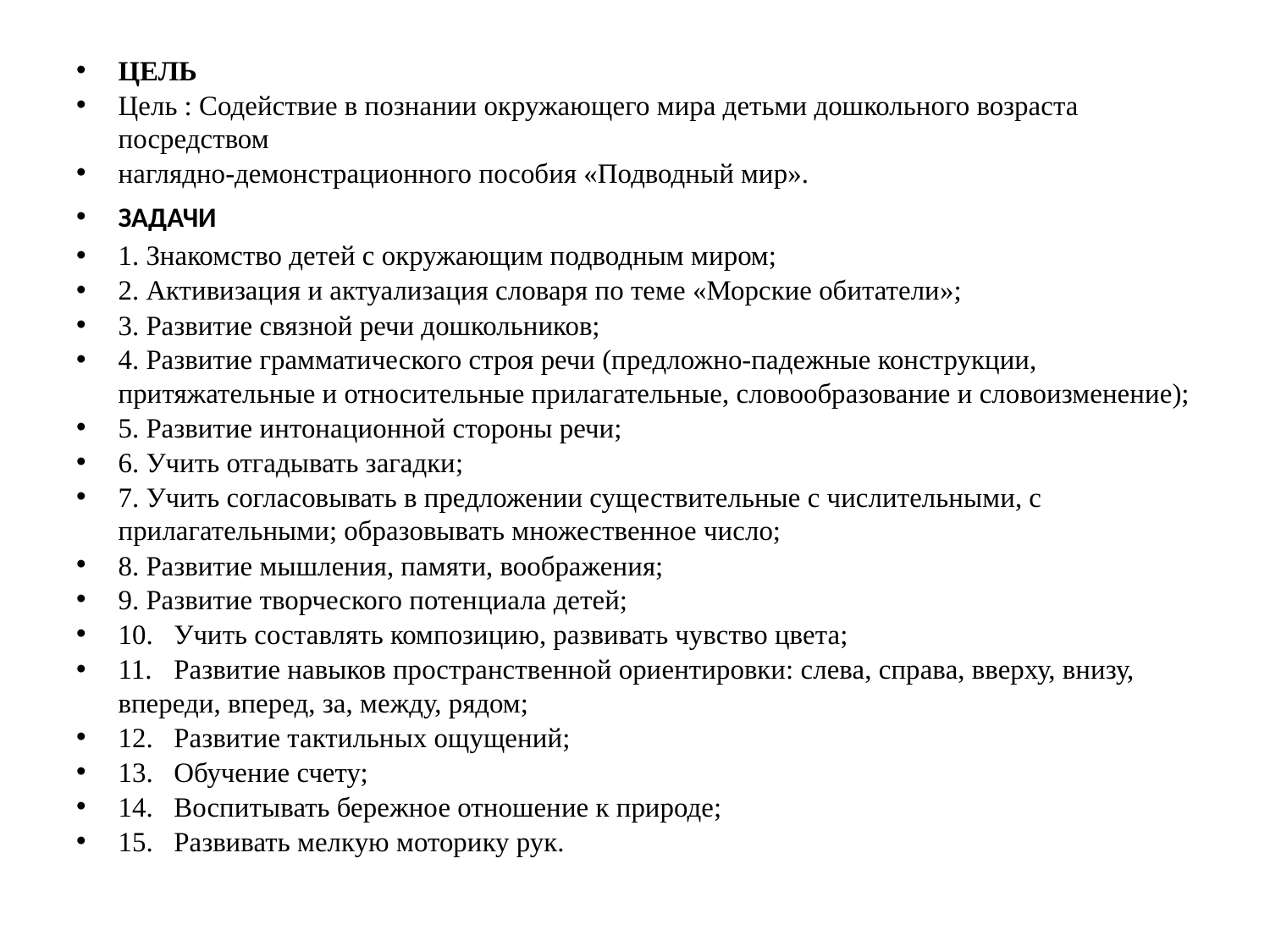

ЦЕЛЬ
Цель : Содействие в познании окружающего мира детьми дошкольного возраста посредством
наглядно-демонстрационного пособия «Подводный мир».
ЗАДАЧИ
1.	Знакомство детей с окружающим подводным миром;
2.	Активизация и актуализация словаря по теме «Морские обитатели»;
3.	Развитие связной речи дошкольников;
4.	Развитие грамматического строя речи (предложно-падежные конструкции, притяжательные и относительные прилагательные, словообразование и словоизменение);
5.	Развитие интонационной стороны речи;
6.	Учить отгадывать загадки;
7.	Учить согласовывать в предложении существительные с числительными, с прилагательными; образовывать множественное число;
8.	Развитие мышления, памяти, воображения;
9.	Развитие творческого потенциала детей;
10.	Учить составлять композицию, развивать чувство цвета;
11.	Развитие навыков пространственной ориентировки: слева, справа, вверху, внизу, впереди, вперед, за, между, рядом;
12.	Развитие тактильных ощущений;
13.	Обучение счету;
14.	Воспитывать бережное отношение к природе;
15.	Развивать мелкую моторику рук.